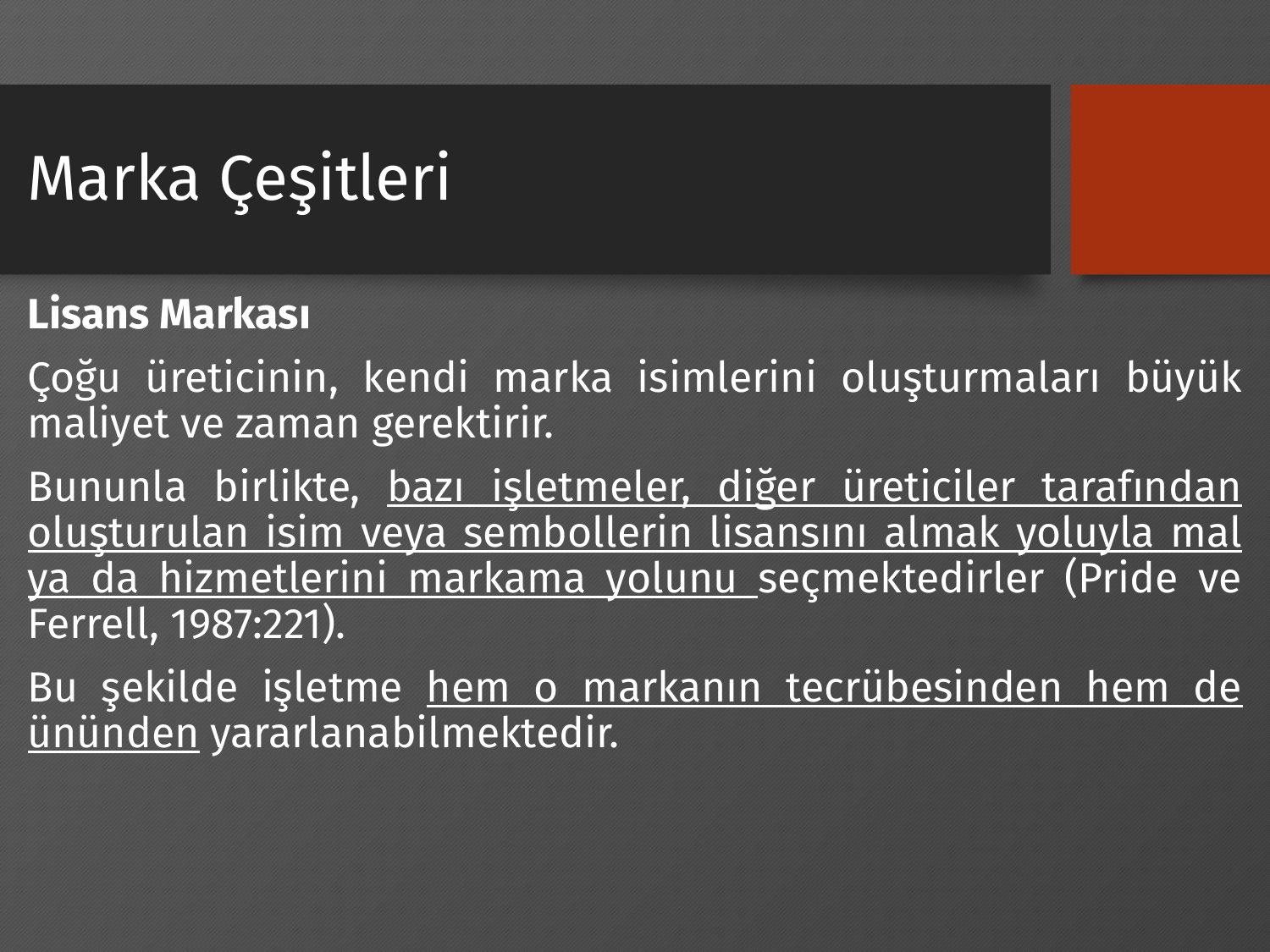

# Marka Çeşitleri
Lisans Markası
Çoğu üreticinin, kendi marka isimlerini oluşturmaları büyük maliyet ve zaman gerektirir.
Bununla birlikte, bazı işletmeler, diğer üreticiler tarafından oluşturulan isim veya sembollerin lisansını almak yoluyla mal ya da hizmetlerini markama yolunu seçmektedirler (Pride ve Ferrell, 1987:221).
Bu şekilde işletme hem o markanın tecrübesinden hem de ününden yararlanabilmektedir.